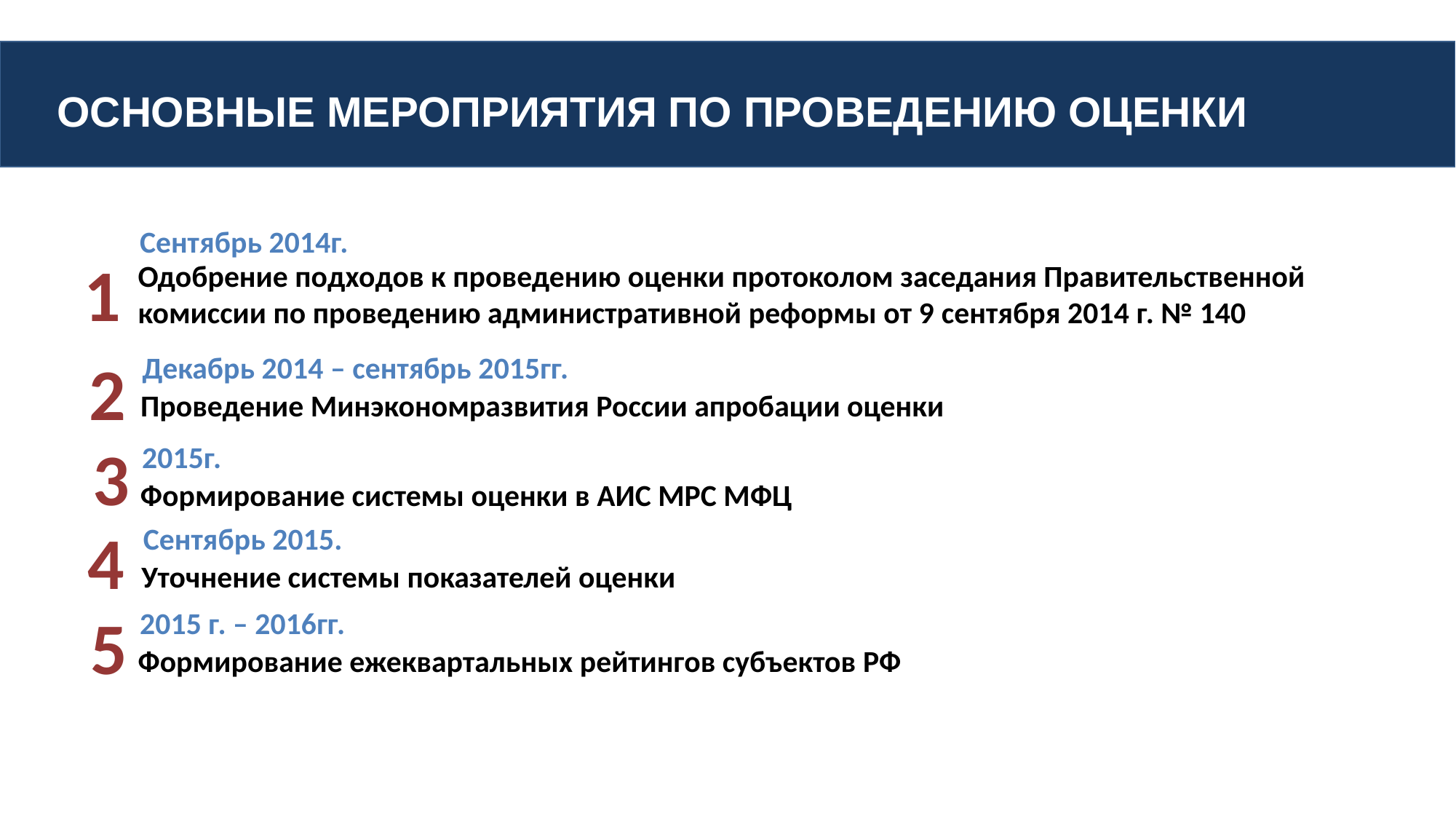

# Основные мероприятия по проведению оценки
Сентябрь 2014г.
Одобрение подходов к проведению оценки протоколом заседания Правительственной комиссии по проведению административной реформы от 9 сентября 2014 г. № 140
1
2
Декабрь 2014 – сентябрь 2015гг.
Проведение Минэкономразвития России апробации оценки
3
2015г.
Формирование системы оценки в АИС МРС МФЦ
4
Сентябрь 2015.
Уточнение системы показателей оценки
5
2015 г. – 2016гг.
Формирование ежеквартальных рейтингов субъектов РФ